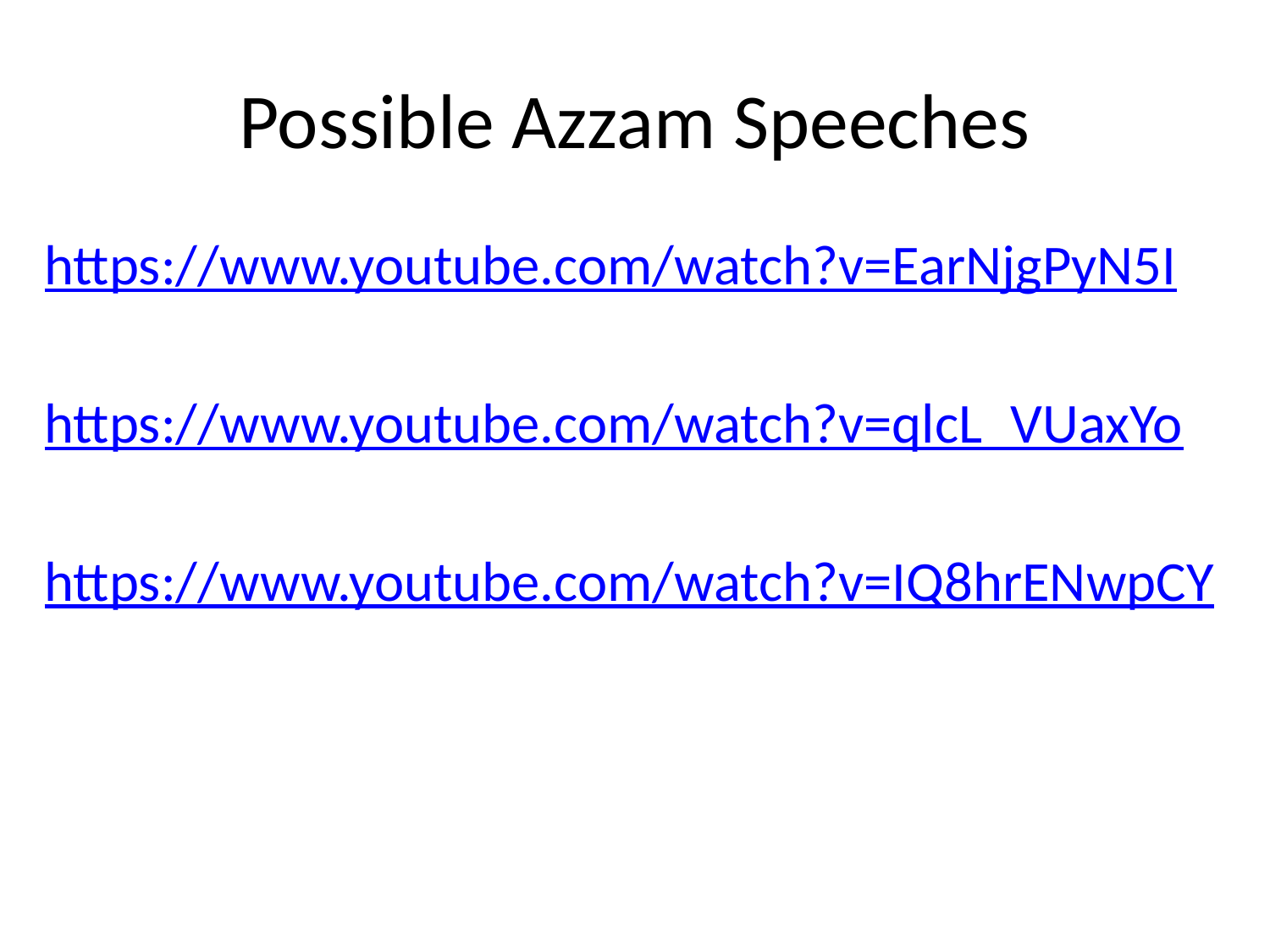

# Possible Azzam Speeches
https://www.youtube.com/watch?v=EarNjgPyN5I

https://www.youtube.com/watch?v=qlcL_VUaxYo

https://www.youtube.com/watch?v=IQ8hrENwpCY